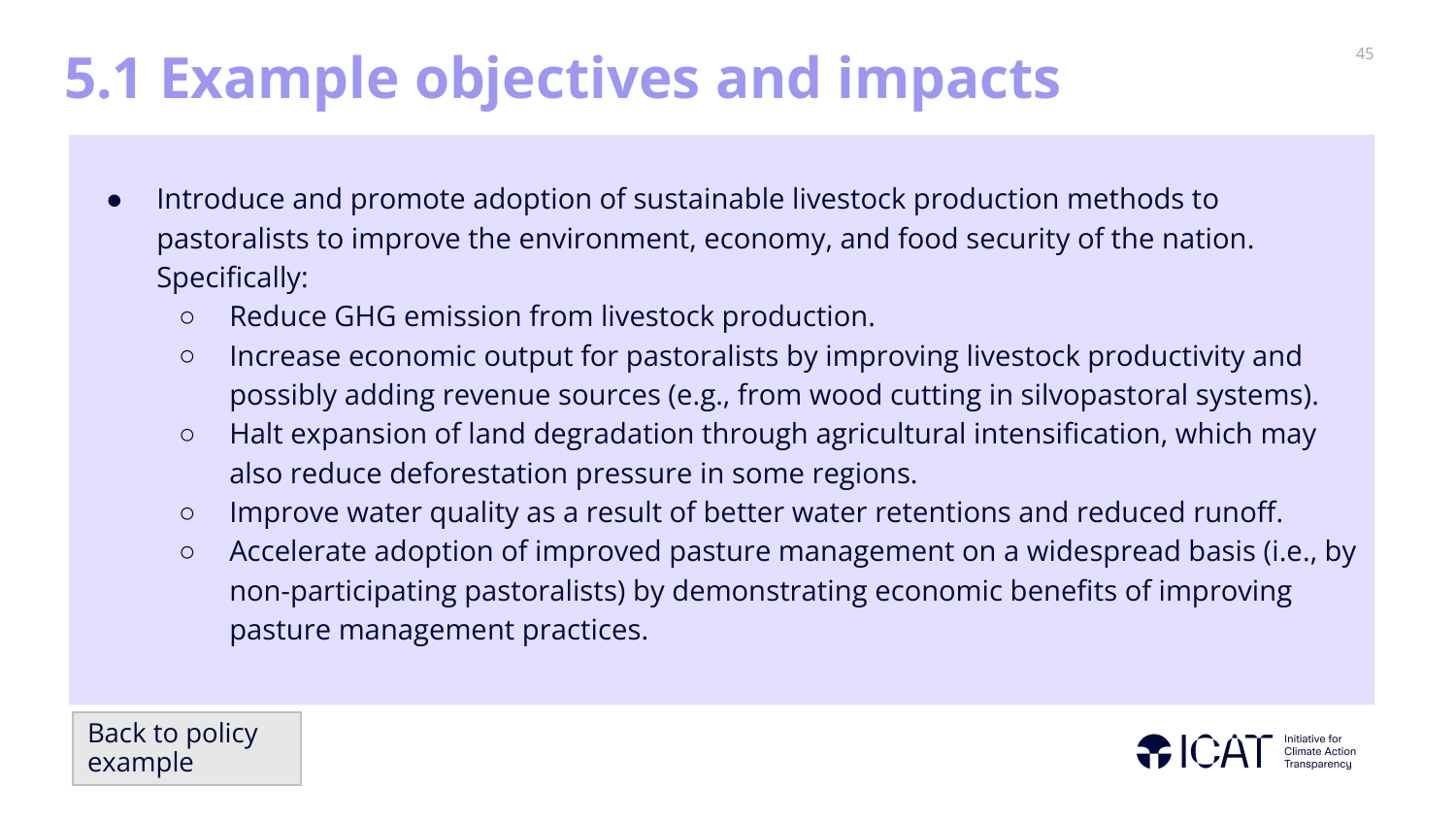

# 5.1 Example objectives and impacts

Introduce and promote adoption of sustainable livestock production methods to pastoralists to improve the environment, economy, and food security of the nation. Specifically:
Reduce GHG emission from livestock production.
Increase economic output for pastoralists by improving livestock productivity and possibly adding revenue sources (e.g., from wood cutting in silvopastoral systems).
Halt expansion of land degradation through agricultural intensification, which may also reduce deforestation pressure in some regions.
Improve water quality as a result of better water retentions and reduced runoff.
Accelerate adoption of improved pasture management on a widespread basis (i.e., by non-participating pastoralists) by demonstrating economic benefits of improving pasture management practices.
Back to policy example